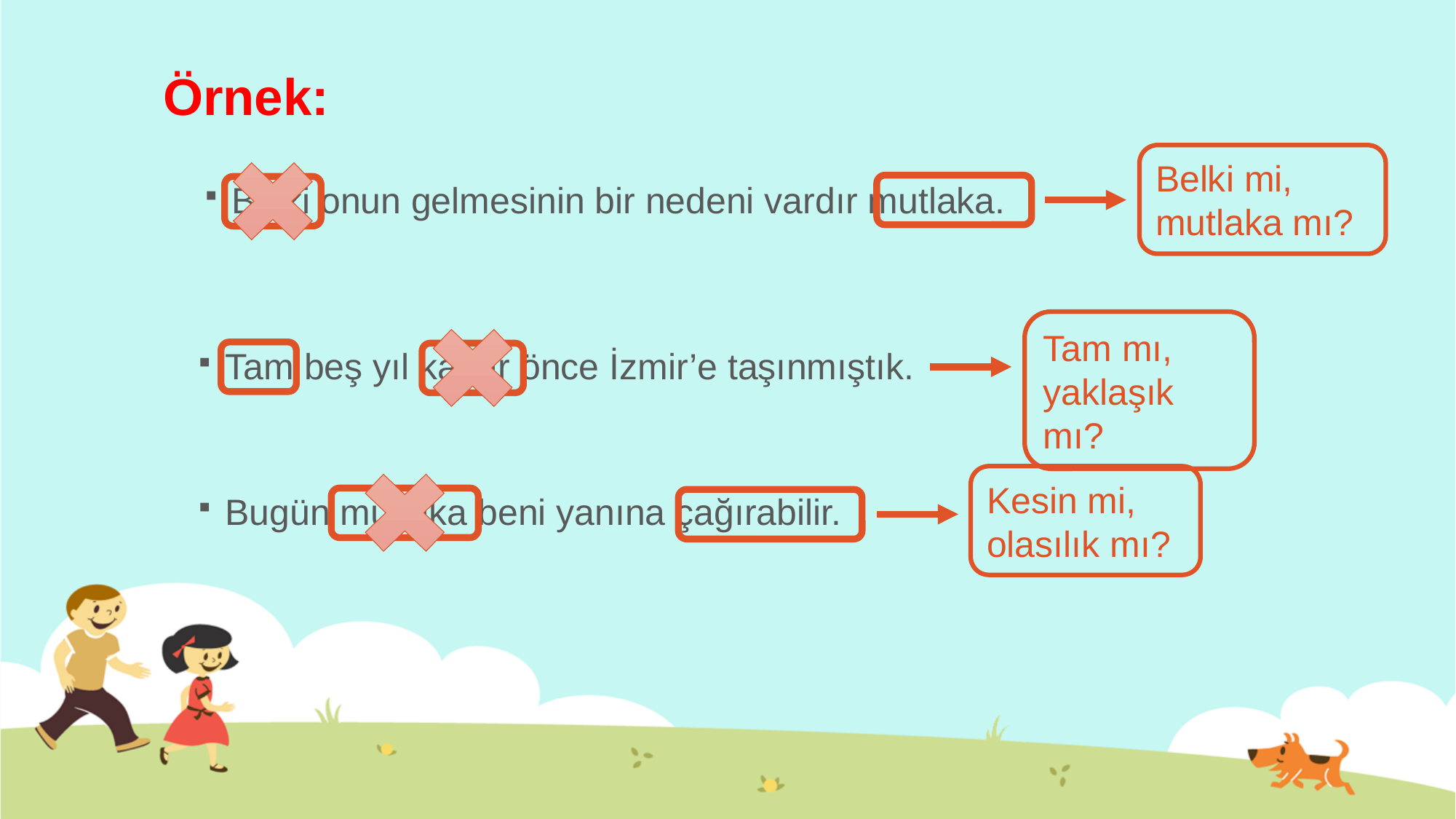

# Örnek:
Belki mi, mutlaka mı?

Belki onun gelmesinin bir nedeni vardır mutlaka.

Tam mı, yaklaşık mı?

Tam beş yıl kadar önce İzmir’e taşınmıştık.

Kesin mi, olasılık mı?

Bugün mutlaka beni yanına çağırabilir.